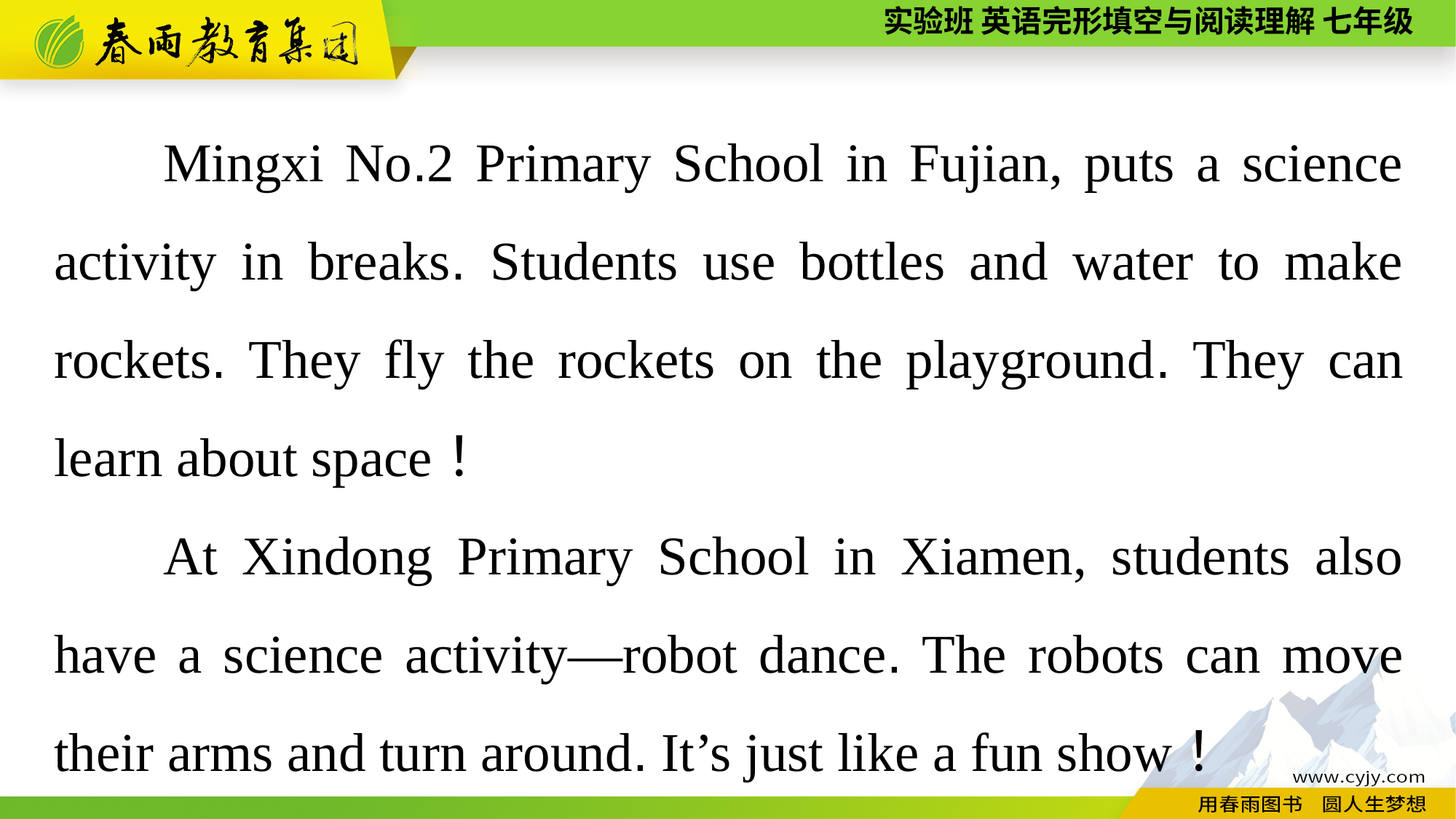

Mingxi No.2 Primary School in Fujian, puts a science activity in breaks. Students use bottles and water to make rockets. They fly the rockets on the playground. They can learn about space！
At Xindong Primary School in Xiamen, students also have a science activity—robot dance. The robots can move their arms and turn around. It’s just like a fun show！